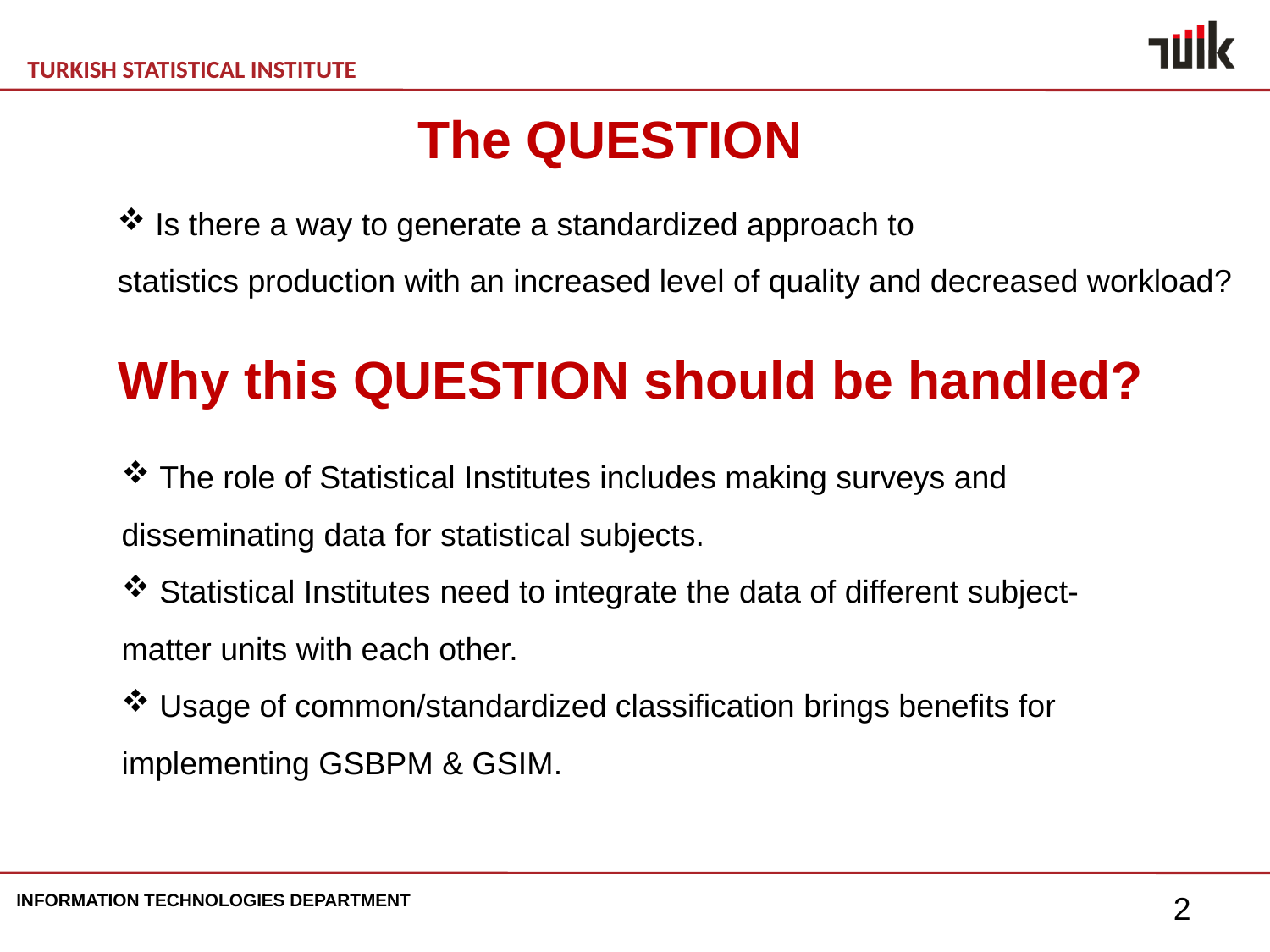

The QUESTION
 Is there a way to generate a standardized approach to
statistics production with an increased level of quality and decreased workload?
Why this QUESTION should be handled?
 The role of Statistical Institutes includes making surveys and disseminating data for statistical subjects.
 Statistical Institutes need to integrate the data of different subject-matter units with each other.
 Usage of common/standardized classification brings benefits for
implementing GSBPM & GSIM.